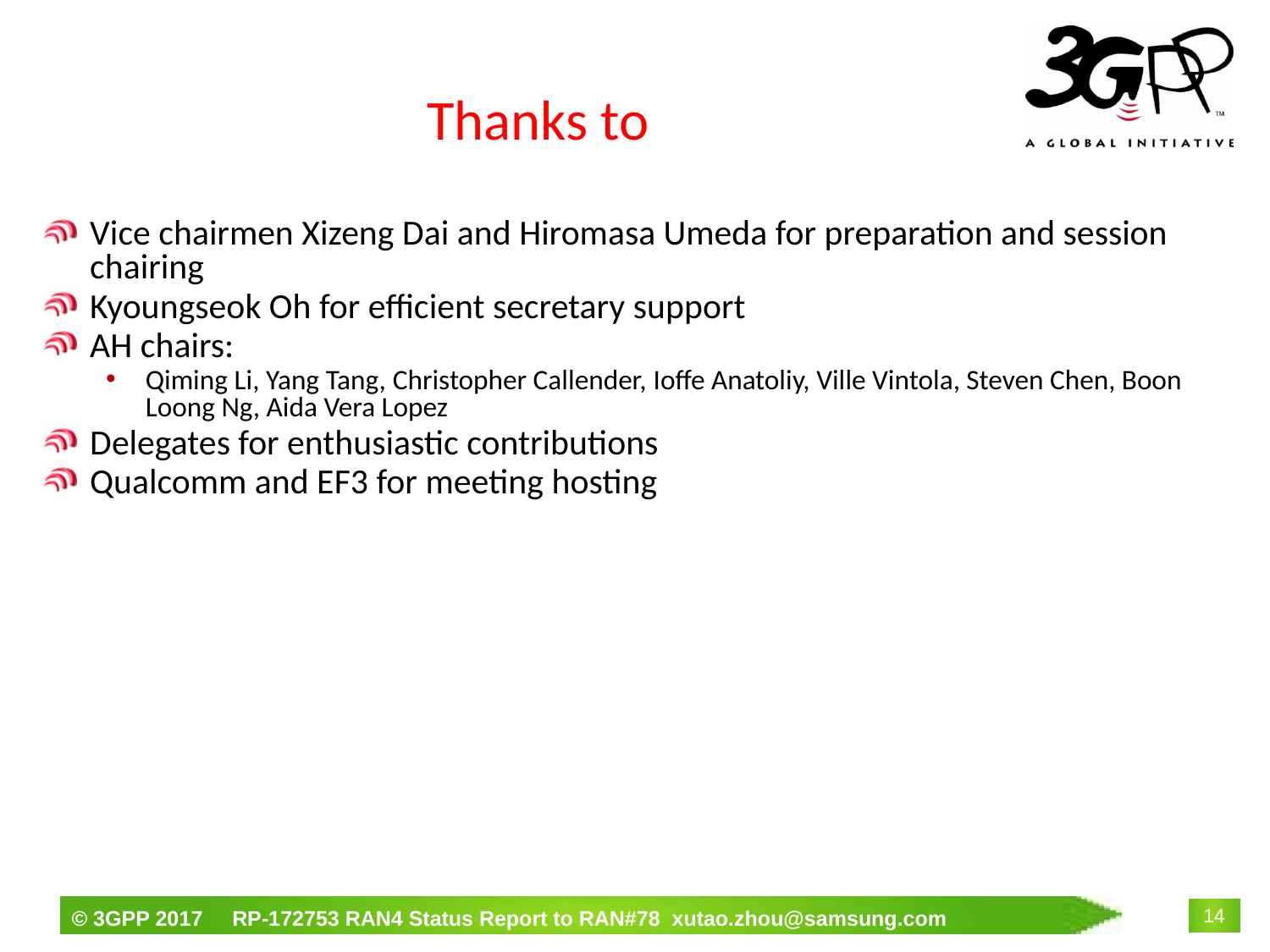

# Thanks to

Vice chairmen Xizeng Dai and Hiromasa Umeda for preparation and session chairing
Kyoungseok Oh for efficient secretary support
AH chairs:
Qiming Li, Yang Tang, Christopher Callender, Ioffe Anatoliy, Ville Vintola, Steven Chen, Boon Loong Ng, Aida Vera Lopez
Delegates for enthusiastic contributions
Qualcomm and EF3 for meeting hosting